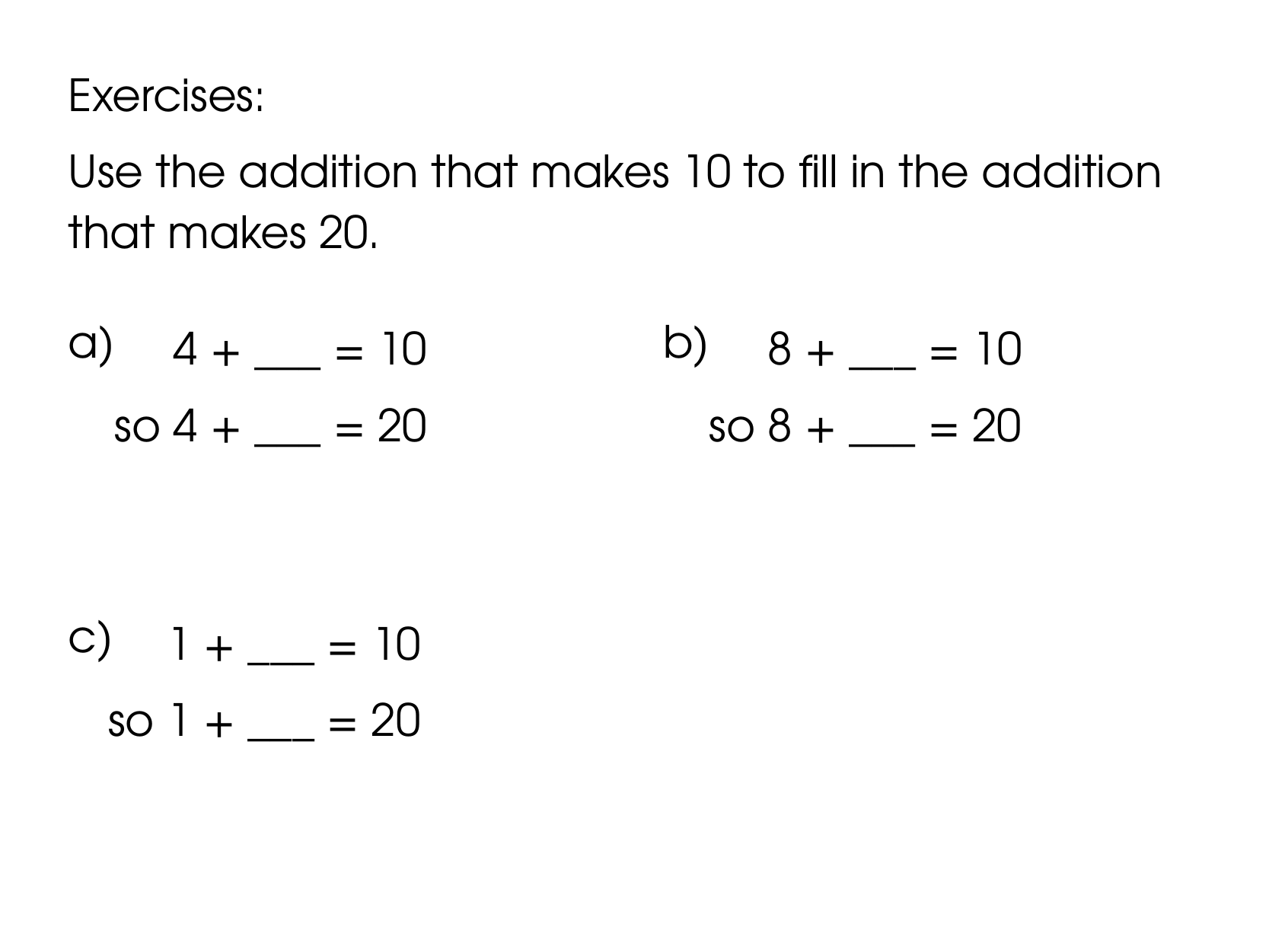

Exercises:
Use the addition that makes 10 to fill in the addition that makes 20.
a)
4 + ___ = 10
so 4 + ___ = 20
b)
8 + ___ = 10
so 8 + ___ = 20
c)
1 + ___ = 10
so 1 + ___ = 20